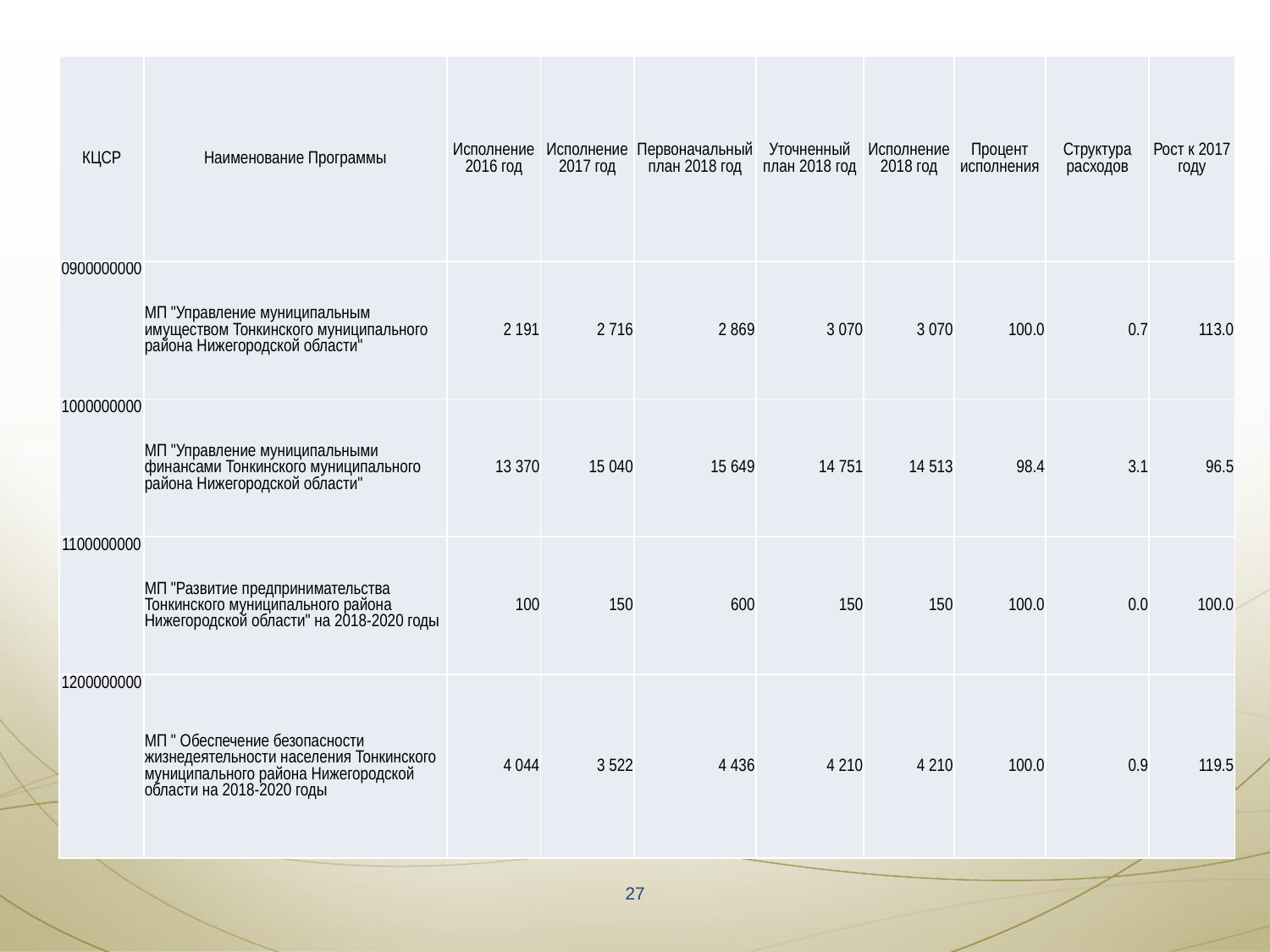

| КЦСР | Наименование Программы | Исполнение 2016 год | Исполнение 2017 год | Первоначальный план 2018 год | Уточненный план 2018 год | Исполнение 2018 год | Процент исполнения | Структура расходов | Рост к 2017 году |
| --- | --- | --- | --- | --- | --- | --- | --- | --- | --- |
| 0900000000 | МП "Управление муниципальным имуществом Тонкинского муниципального района Нижегородской области" | 2 191 | 2 716 | 2 869 | 3 070 | 3 070 | 100.0 | 0.7 | 113.0 |
| 1000000000 | МП "Управление муниципальными финансами Тонкинского муниципального района Нижегородской области" | 13 370 | 15 040 | 15 649 | 14 751 | 14 513 | 98.4 | 3.1 | 96.5 |
| 1100000000 | МП "Развитие предпринимательства Тонкинского муниципального района Нижегородской области" на 2018-2020 годы | 100 | 150 | 600 | 150 | 150 | 100.0 | 0.0 | 100.0 |
| 1200000000 | МП " Обеспечение безопасности жизнедеятельности населения Тонкинского муниципального района Нижегородской области на 2018-2020 годы | 4 044 | 3 522 | 4 436 | 4 210 | 4 210 | 100.0 | 0.9 | 119.5 |

27